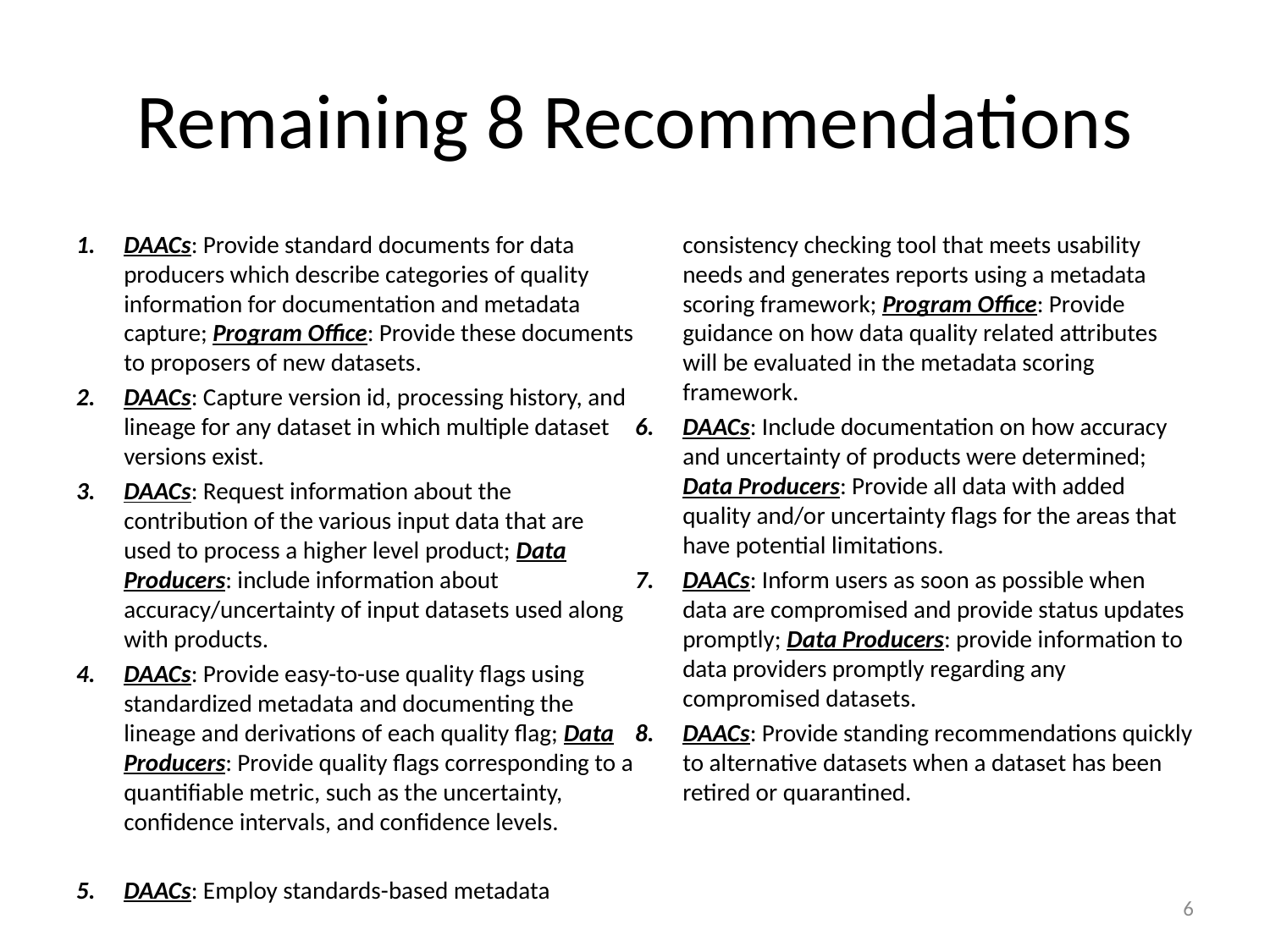

# Remaining 8 Recommendations
DAACs: Provide standard documents for data producers which describe categories of quality information for documentation and metadata capture; Program Office: Provide these documents to proposers of new datasets.
DAACs: Capture version id, processing history, and lineage for any dataset in which multiple dataset versions exist.
DAACs: Request information about the contribution of the various input data that are used to process a higher level product; Data Producers: include information about accuracy/uncertainty of input datasets used along with products.
DAACs: Provide easy-to-use quality flags using standardized metadata and documenting the lineage and derivations of each quality flag; Data Producers: Provide quality flags corresponding to a quantifiable metric, such as the uncertainty, confidence intervals, and confidence levels.

DAACs: Employ standards-based metadata consistency checking tool that meets usability needs and generates reports using a metadata scoring framework; Program Office: Provide guidance on how data quality related attributes will be evaluated in the metadata scoring framework.
DAACs: Include documentation on how accuracy and uncertainty of products were determined; Data Producers: Provide all data with added quality and/or uncertainty flags for the areas that have potential limitations.
DAACs: Inform users as soon as possible when data are compromised and provide status updates promptly; Data Producers: provide information to data providers promptly regarding any compromised datasets.
DAACs: Provide standing recommendations quickly to alternative datasets when a dataset has been retired or quarantined.

6